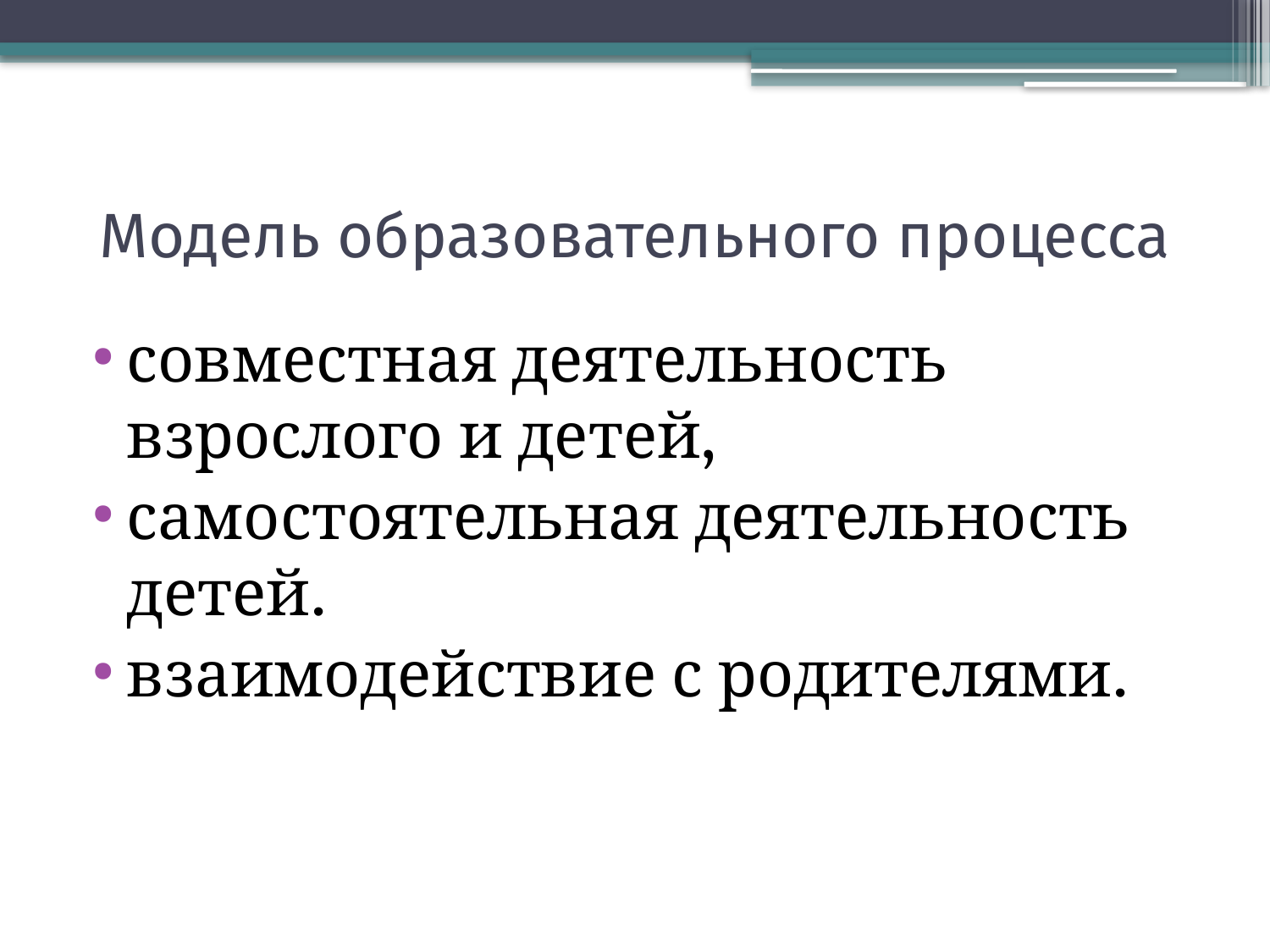

# Модель образовательного процесса
совместная деятельность взрослого и детей,
самостоятельная деятельность детей.
взаимодействие с родителями.